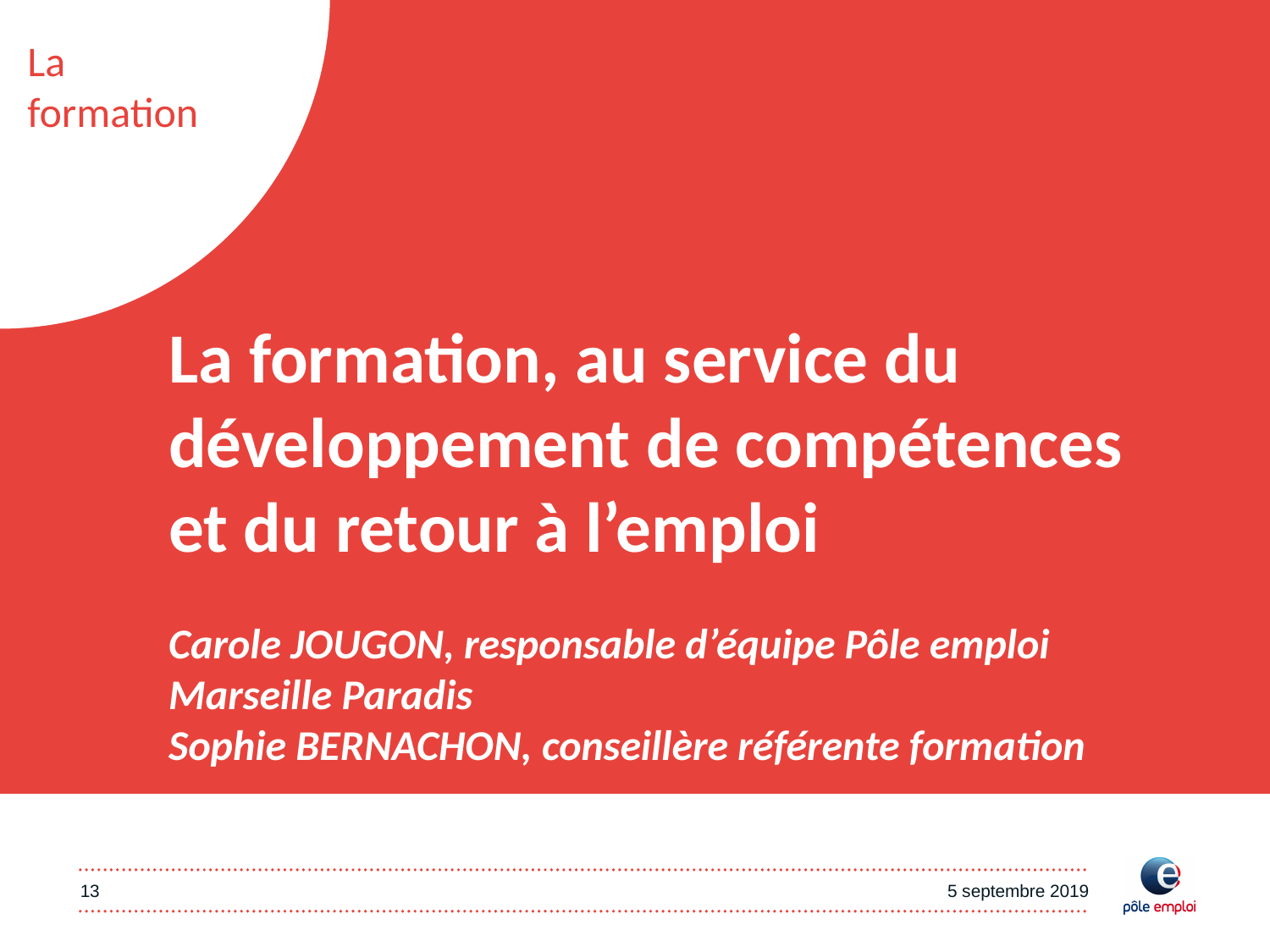

# La formation, au service du développement de compétences et du retour à l’emploi Carole JOUGON, responsable d’équipe Pôle emploi Marseille Paradis Sophie BERNACHON, conseillère référente formation
13
5 septembre 2019